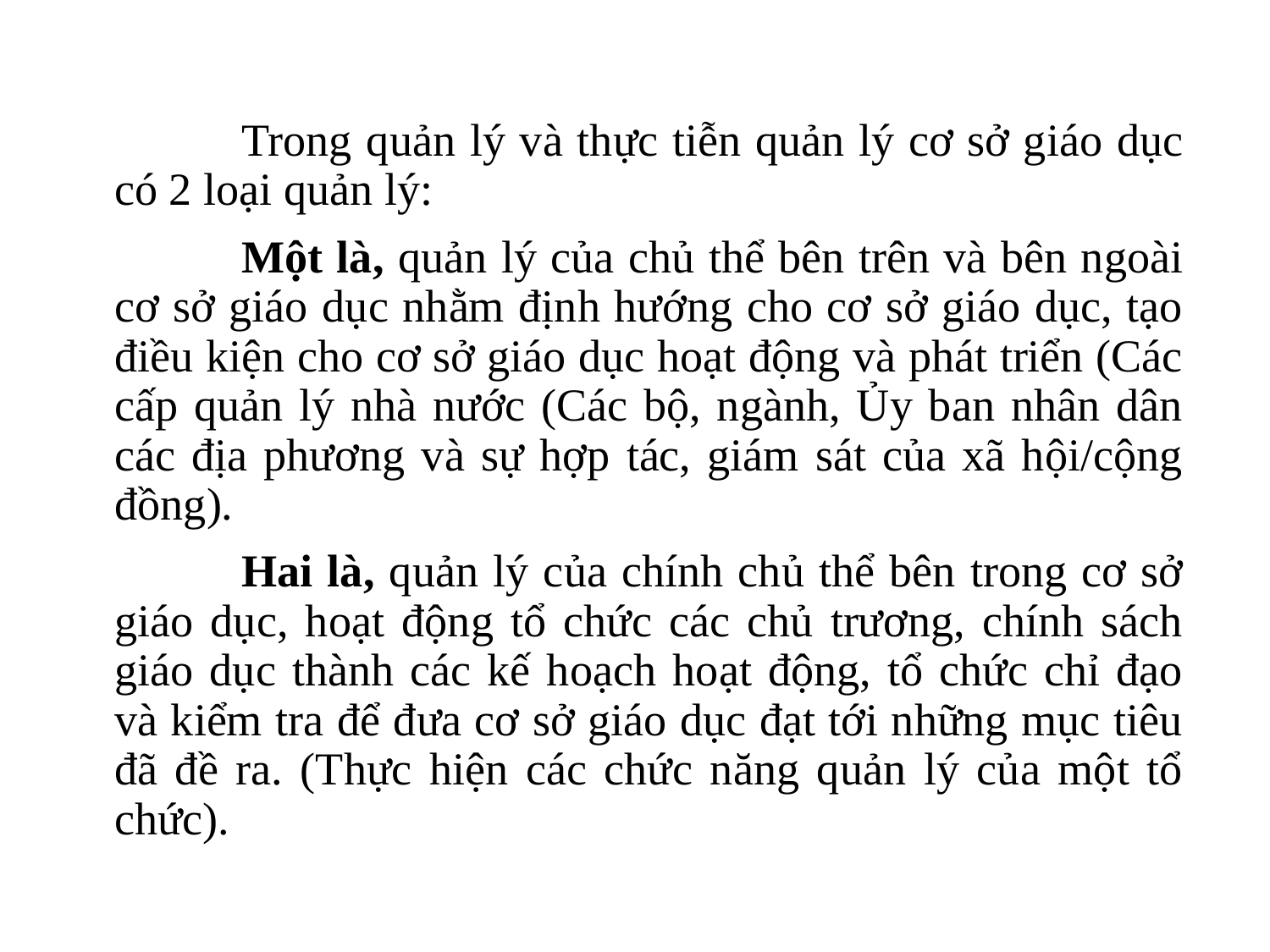

Trong quản lý và thực tiễn quản lý cơ sở giáo dục có 2 loại quản lý:
	Một là, quản lý của chủ thể bên trên và bên ngoài cơ sở giáo dục nhằm định hướng cho cơ sở giáo dục, tạo điều kiện cho cơ sở giáo dục hoạt động và phát triển (Các cấp quản lý nhà nước (Các bộ, ngành, Ủy ban nhân dân các địa phương và sự hợp tác, giám sát của xã hội/cộng đồng).
	Hai là, quản lý của chính chủ thể bên trong cơ sở giáo dục, hoạt động tổ chức các chủ trương, chính sách giáo dục thành các kế hoạch hoạt động, tổ chức chỉ đạo và kiểm tra để đưa cơ sở giáo dục đạt tới những mục tiêu đã đề ra. (Thực hiện các chức năng quản lý của một tổ chức).